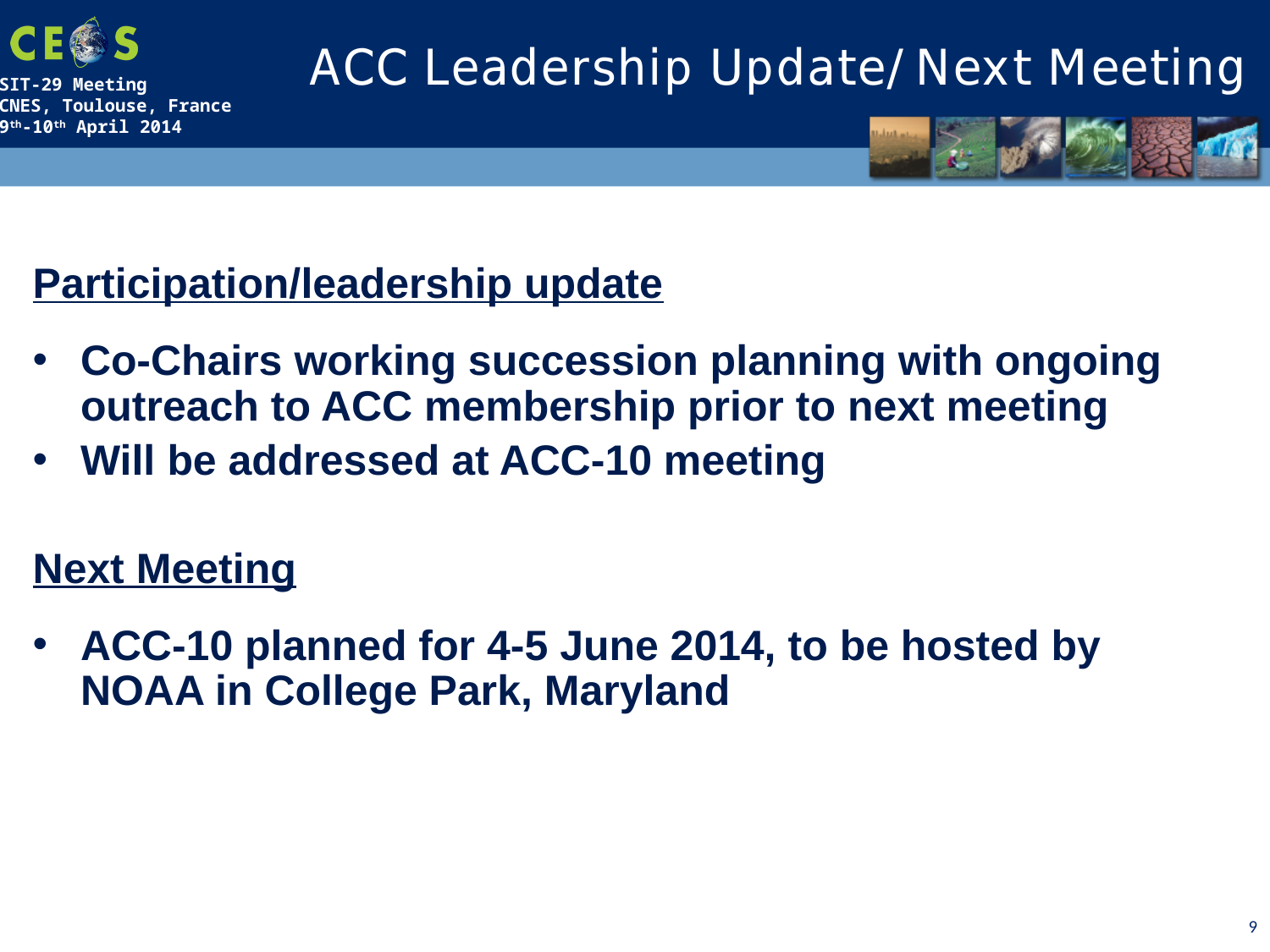

ACC Leadership Update/Next Meeting

Participation/leadership update

Co-Chairs working succession planning with ongoing outreach to ACC membership prior to next meeting
Will be addressed at ACC-10 meeting

Next Meeting

ACC-10 planned for 4-5 June 2014, to be hosted by NOAA in College Park, Maryland
9